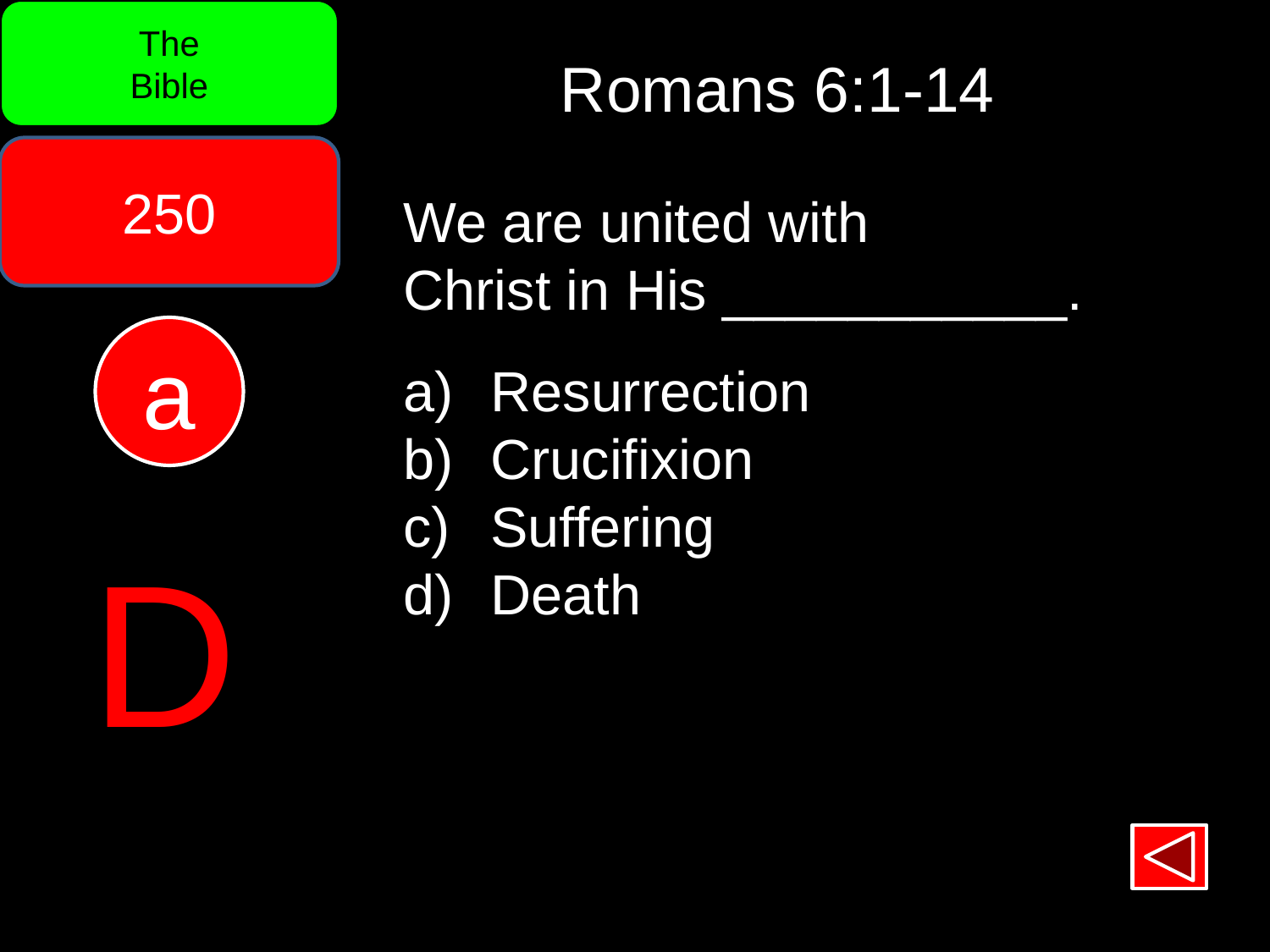

The
Bible
Romans 6:1-14
250
We are united with
Christ in His ___________.

 Resurrection
 Crucifixion
 Suffering
 Death
a
D